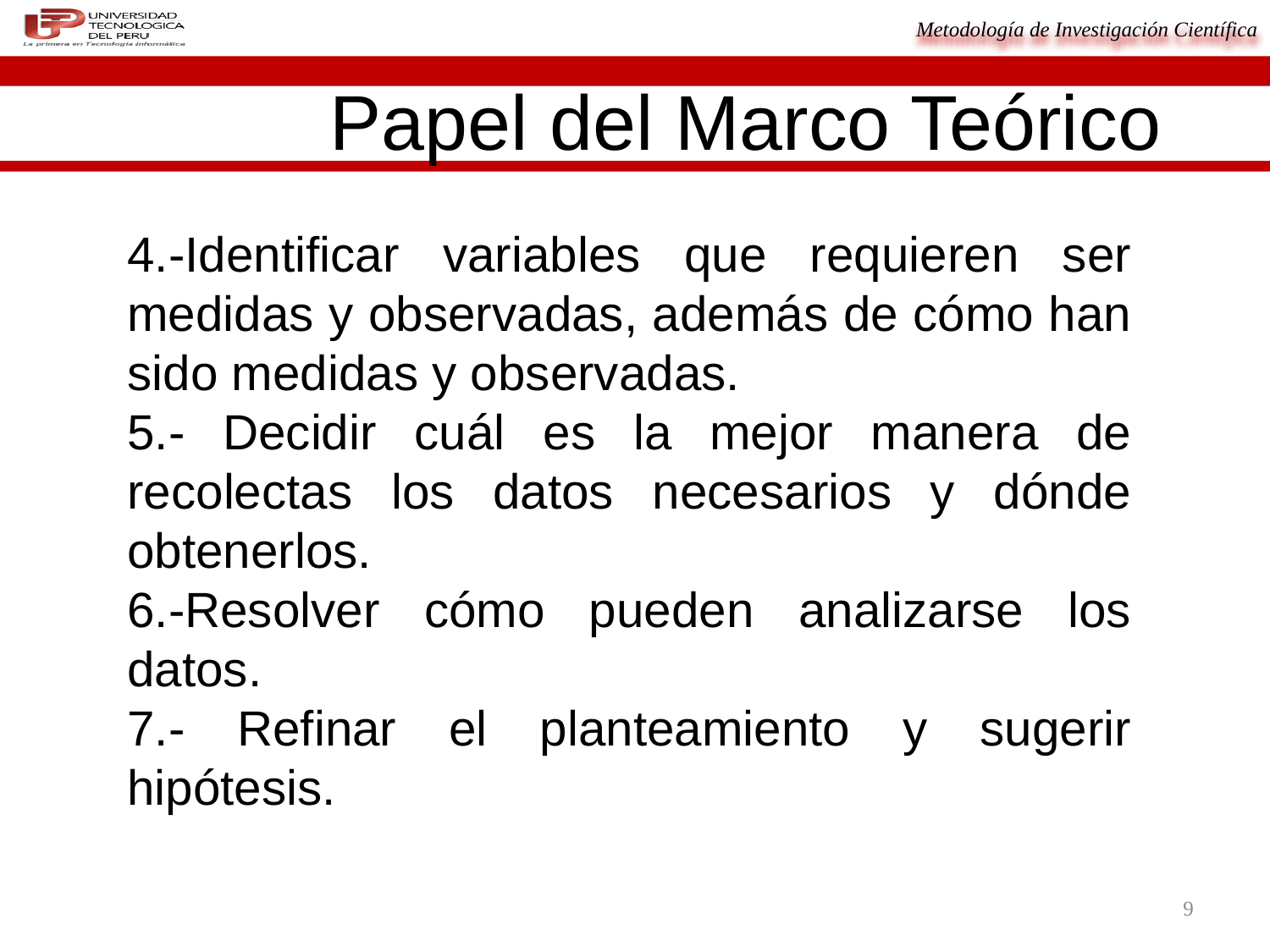

# Papel del Marco Teórico
4.-Identificar variables que requieren ser medidas y observadas, además de cómo han sido medidas y observadas.
5.- Decidir cuál es la mejor manera de recolectas los datos necesarios y dónde obtenerlos.
6.-Resolver cómo pueden analizarse los datos.
7.- Refinar el planteamiento y sugerir hipótesis.

9